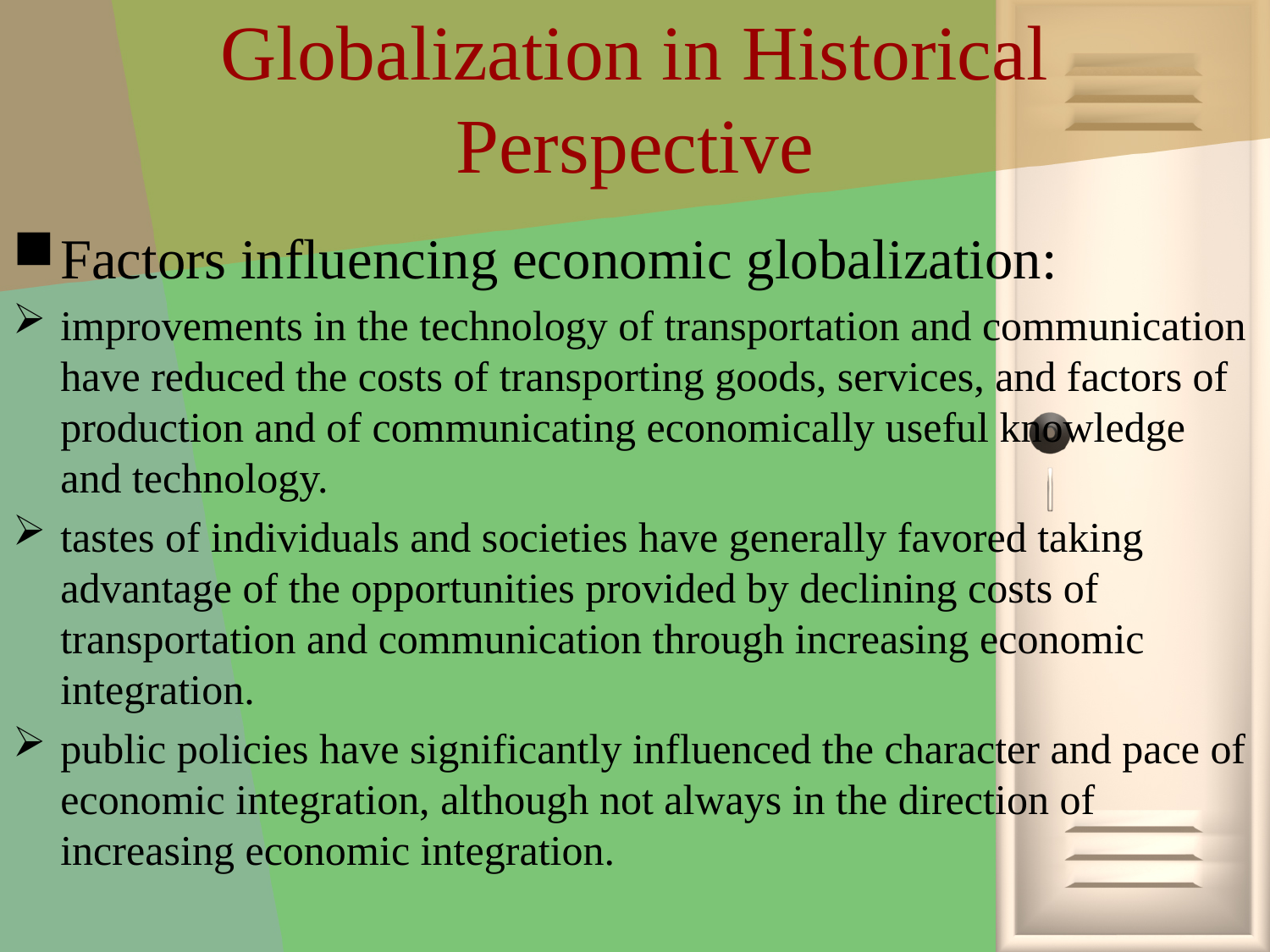

# Globalization in Historical Perspective
Factors influencing economic globalization:
improvements in the technology of transportation and communication have reduced the costs of transporting goods, services, and factors of production and of communicating economically useful knowledge and technology.
tastes of individuals and societies have generally favored taking advantage of the opportunities provided by declining costs of transportation and communication through increasing economic integration.
public policies have significantly influenced the character and pace of economic integration, although not always in the direction of increasing economic integration.